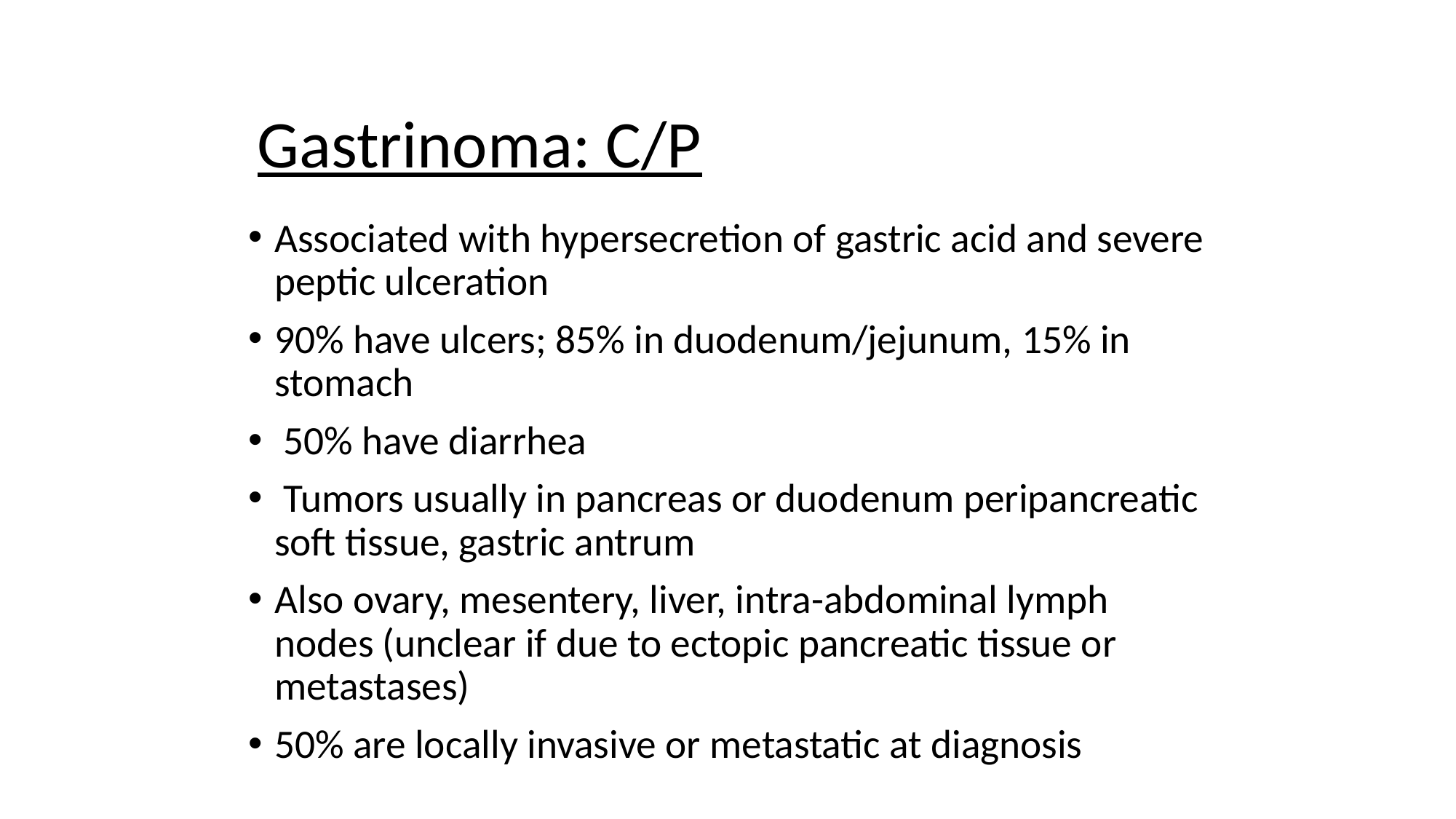

# Gastrinoma: C/P
Associated with hypersecretion of gastric acid and severe peptic ulceration
90% have ulcers; 85% in duodenum/jejunum, 15% in stomach
 50% have diarrhea
 Tumors usually in pancreas or duodenum peripancreatic soft tissue, gastric antrum
Also ovary, mesentery, liver, intra-abdominal lymph nodes (unclear if due to ectopic pancreatic tissue or metastases)
50% are locally invasive or metastatic at diagnosis